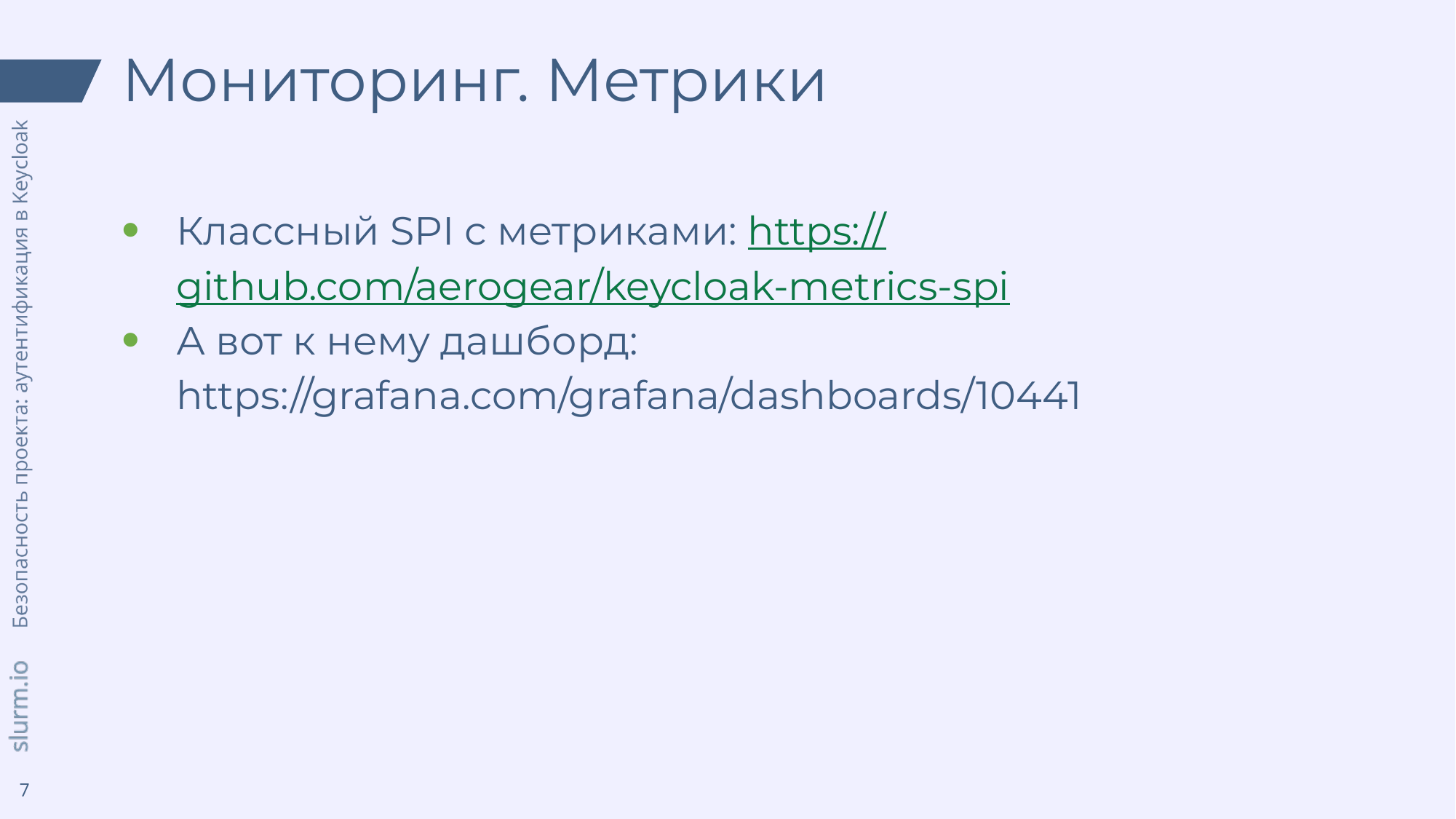

# Мониторинг. Метрики
Классный SPI с метриками: https://github.com/aerogear/keycloak-metrics-spi
А вот к нему дашборд:
https://grafana.com/grafana/dashboards/10441